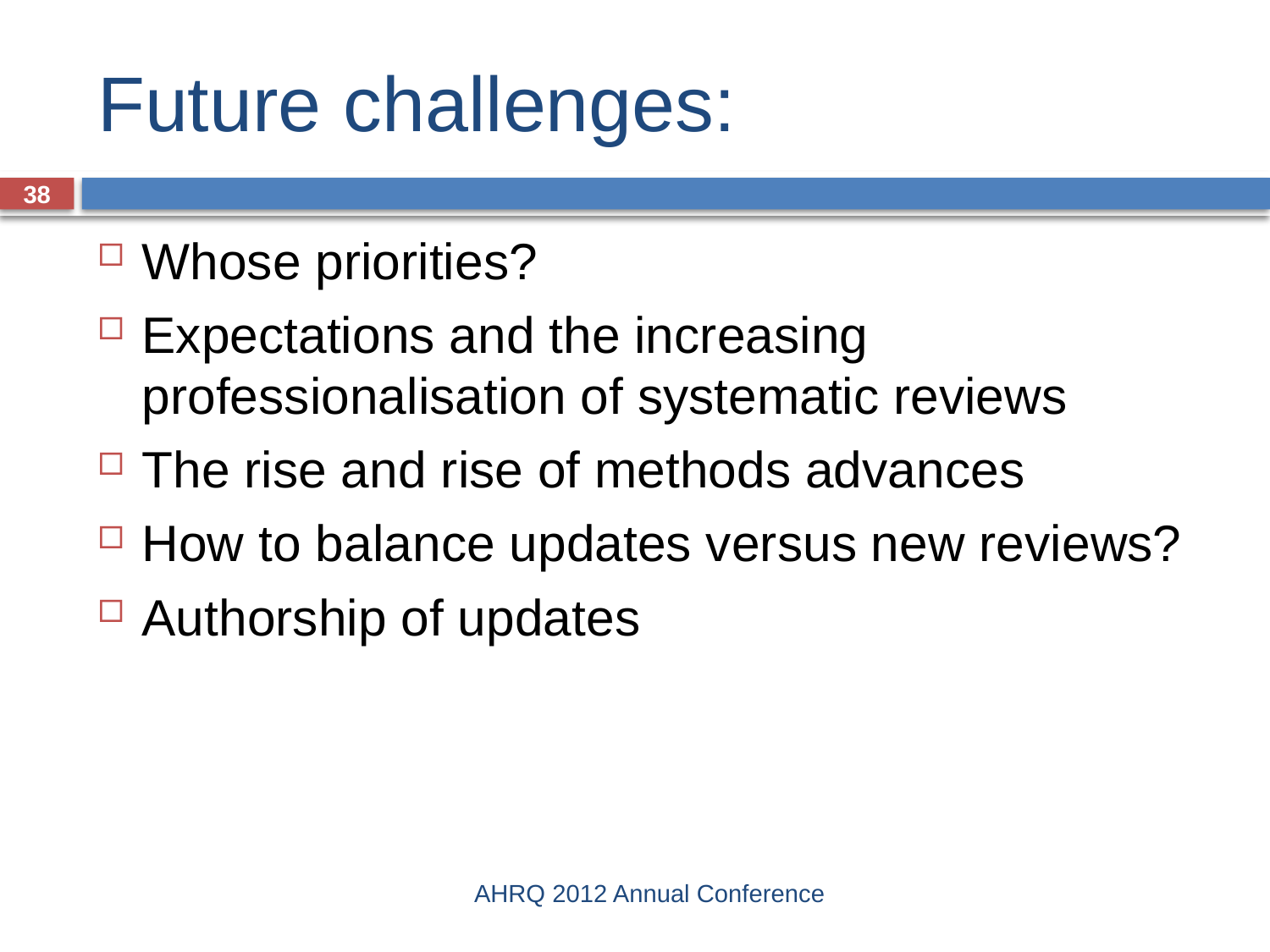

# Future challenges:
38
Whose priorities?
Expectations and the increasing professionalisation of systematic reviews
The rise and rise of methods advances
How to balance updates versus new reviews?
Authorship of updates

AHRQ 2012 Annual Conference